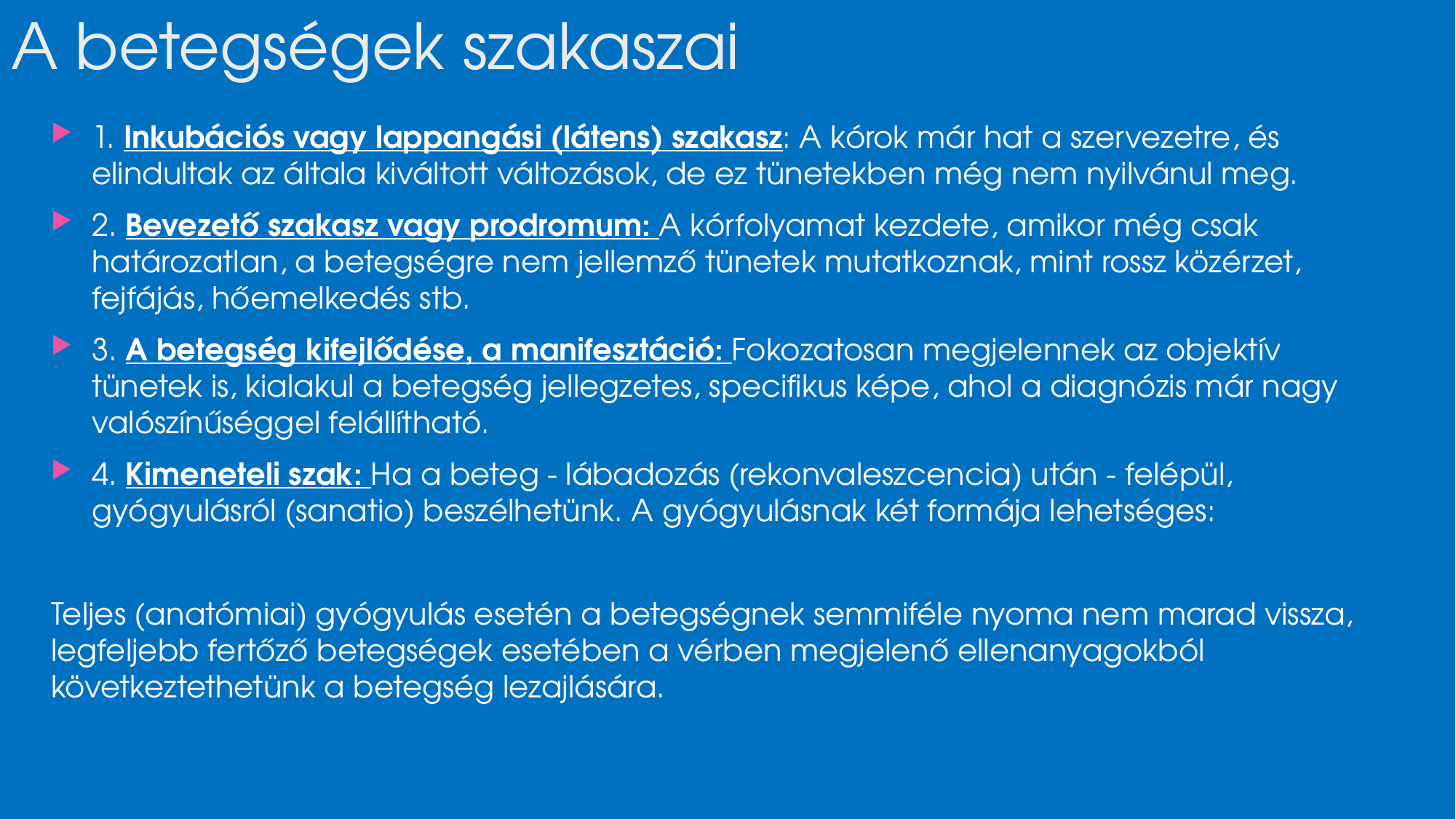

# A betegségek szakaszai
1. Inkubációs vagy lappangási (látens) szakasz: A kórok már hat a szervezetre, és elindultak az általa kiváltott változások, de ez tünetekben még nem nyilvánul meg.
2. Bevezető szakasz vagy prodromum: A kórfolyamat kezdete, amikor még csak határozatlan, a betegségre nem jellemző tünetek mutatkoznak, mint rossz közérzet, fejfájás, hőemelkedés stb.
3. A betegség kifejlődése, a manifesztáció: Fokozatosan megjelennek az objektív tünetek is, kialakul a betegség jellegzetes, specifikus képe, ahol a diagnózis már nagy valószínűséggel felállítható.
4. Kimeneteli szak: Ha a beteg - lábadozás (rekonvaleszcencia) után - felépül, gyógyulásról (sanatio) beszélhetünk. A gyógyulásnak két formája lehetséges:

Teljes (anatómiai) gyógyulás esetén a betegségnek semmiféle nyoma nem marad vissza, legfeljebb fertőző betegségek esetében a vérben megjelenő ellenanyagokból következtethetünk a betegség lezajlására.